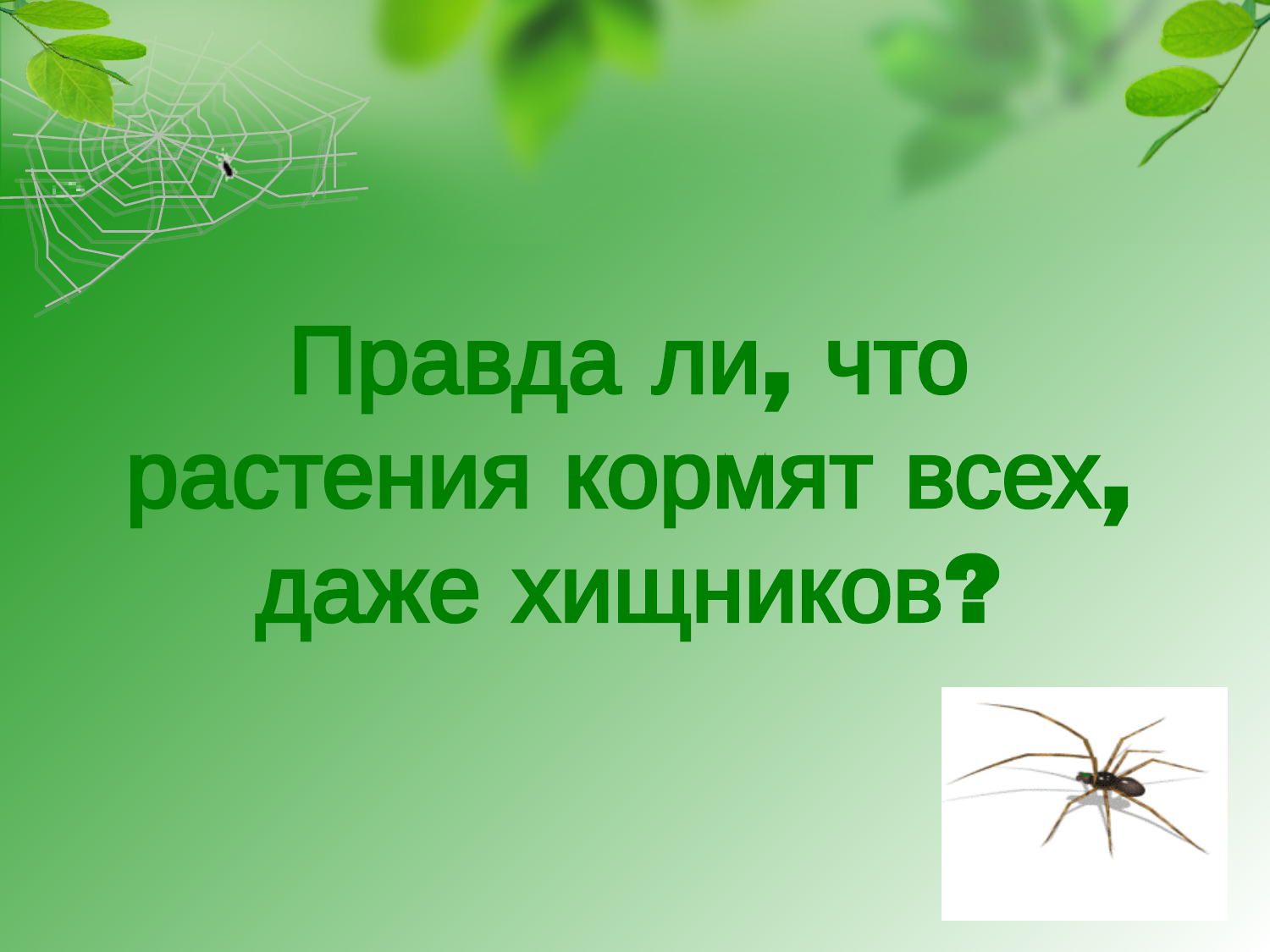

# Правда ли, что растения кормят всех, даже хищников?